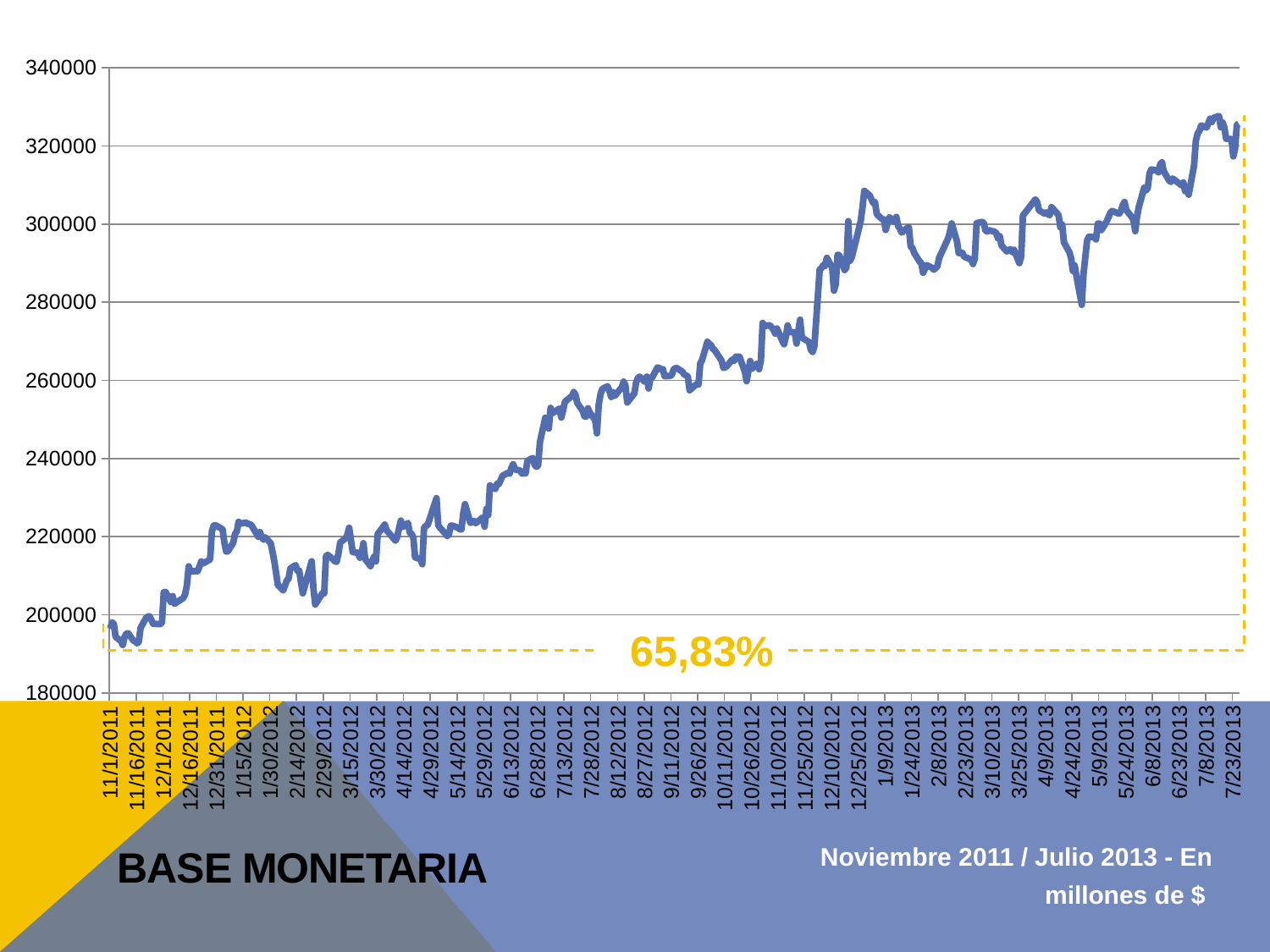

### Chart

| Category | MONTO |
|---|---|
| 41481 | 325733.0 |
| 41480 | 325446.0 |
| 41479 | 319286.0 |
| 41478 | 317336.0 |
| 41477 | 321781.0 |
| 41474 | 321841.0 |
| 41473 | 324739.0 |
| 41472 | 326024.0 |
| 41471 | 324791.0 |
| 41470 | 327673.0 |
| 41467 | 327229.0 |
| 41466 | 326162.0 |
| 41465 | 326998.0 |
| 41463 | 324718.0 |
| 41460 | 325256.0 |
| 41459 | 323827.0 |
| 41458 | 323229.0 |
| 41457 | 321382.0 |
| 41456 | 314997.0 |
| 41453 | 307550.0 |
| 41452 | 308513.0 |
| 41451 | 308415.0 |
| 41450 | 310665.0 |
| 41449 | 309952.0 |
| 41444 | 311680.0 |
| 41443 | 310797.0 |
| 41442 | 311172.0 |
| 41439 | 313554.0 |
| 41438 | 315824.0 |
| 41437 | 315301.0 |
| 41436 | 313271.0 |
| 41435 | 313740.0 |
| 41432 | 314000.0 |
| 41431 | 312931.0 |
| 41430 | 309214.0 |
| 41429 | 308608.0 |
| 41428 | 309305.0 |
| 41425 | 304337.0 |
| 41424 | 301837.0 |
| 41423 | 298207.0 |
| 41422 | 301129.0 |
| 41421 | 301854.0 |
| 41418 | 303575.0 |
| 41417 | 305675.0 |
| 41416 | 304875.0 |
| 41415 | 303457.0 |
| 41414 | 302678.0 |
| 41411 | 303191.0 |
| 41410 | 303372.0 |
| 41409 | 302869.0 |
| 41408 | 301816.0 |
| 41407 | 300727.0 |
| 41404 | 298485.0 |
| 41403 | 300130.0 |
| 41402 | 300154.0 |
| 41401 | 296085.0 |
| 41400 | 296660.0 |
| 41397 | 296781.0 |
| 41396 | 295803.0 |
| 41394 | 287319.0 |
| 41393 | 279361.0 |
| 41390 | 286824.0 |
| 41389 | 289446.0 |
| 41388 | 288016.0 |
| 41387 | 291366.0 |
| 41386 | 292865.0 |
| 41383 | 295335.0 |
| 41382 | 299916.0 |
| 41381 | 299197.0 |
| 41380 | 302237.0 |
| 41379 | 302862.0 |
| 41376 | 304360.0 |
| 41375 | 302284.0 |
| 41374 | 302577.0 |
| 41373 | 302999.0 |
| 41372 | 302725.0 |
| 41369 | 303549.0 |
| 41368 | 305591.0 |
| 41367 | 306334.0 |
| 41360 | 302215.0 |
| 41359 | 291645.0 |
| 41358 | 290024.0 |
| 41355 | 293440.0 |
| 41354 | 292826.0 |
| 41353 | 293576.0 |
| 41352 | 293388.0 |
| 41351 | 293010.0 |
| 41348 | 294513.0 |
| 41347 | 296918.0 |
| 41346 | 296379.0 |
| 41345 | 297738.0 |
| 41344 | 298069.0 |
| 41341 | 298457.0 |
| 41340 | 298108.0 |
| 41339 | 298337.0 |
| 41338 | 300361.0 |
| 41337 | 300562.0 |
| 41334 | 300266.0 |
| 41333 | 291151.0 |
| 41332 | 289812.0 |
| 41331 | 290962.0 |
| 41330 | 291094.0 |
| 41327 | 291707.0 |
| 41326 | 292666.0 |
| 41324 | 292587.0 |
| 41323 | 295588.0 |
| 41320 | 300186.0 |
| 41319 | 297929.0 |
| 41318 | 296321.0 |
| 41313 | 291376.0 |
| 41312 | 289170.0 |
| 41311 | 288756.0 |
| 41310 | 288350.0 |
| 41309 | 288820.0 |
| 41306 | 289527.0 |
| 41304 | 287546.0 |
| 41303 | 289981.0 |
| 41302 | 290421.0 |
| 41299 | 292640.0 |
| 41298 | 293916.0 |
| 41297 | 294252.0 |
| 41296 | 299273.0 |
| 41295 | 298979.0 |
| 41292 | 297834.0 |
| 41291 | 298855.0 |
| 41290 | 299502.0 |
| 41289 | 301854.0 |
| 41288 | 300562.0 |
| 41285 | 301781.0 |
| 41284 | 300103.0 |
| 41283 | 298528.0 |
| 41282 | 301215.0 |
| 41281 | 301269.0 |
| 41278 | 302573.0 |
| 41277 | 305685.0 |
| 41276 | 305407.0 |
| 41274 | 307352.0 |
| 41271 | 308524.0 |
| 41270 | 304317.0 |
| 41269 | 300752.0 |
| 41264 | 291530.0 |
| 41263 | 290587.0 |
| 41262 | 300775.0 |
| 41261 | 288889.0 |
| 41260 | 288264.0 |
| 41257 | 292063.0 |
| 41256 | 292163.0 |
| 41255 | 284572.0 |
| 41254 | 282983.0 |
| 41253 | 288881.0 |
| 41250 | 291370.0 |
| 41249 | 289225.0 |
| 41248 | 289559.0 |
| 41247 | 288737.0 |
| 41246 | 288373.0 |
| 41243 | 268659.0 |
| 41242 | 267299.0 |
| 41241 | 267864.0 |
| 41240 | 269815.0 |
| 41236 | 270969.0 |
| 41235 | 275548.0 |
| 41234 | 272556.0 |
| 41233 | 269428.0 |
| 41232 | 272285.0 |
| 41229 | 272403.0 |
| 41228 | 274068.0 |
| 41227 | 271115.0 |
| 41226 | 269249.0 |
| 41225 | 270115.0 |
| 41222 | 273292.0 |
| 41221 | 272009.0 |
| 41220 | 273057.0 |
| 41218 | 274126.0 |
| 41215 | 273947.0 |
| 41214 | 274720.0 |
| 41213 | 265116.0 |
| 41212 | 262866.0 |
| 41211 | 264328.0 |
| 41208 | 262998.0 |
| 41207 | 264965.0 |
| 41206 | 262370.0 |
| 41205 | 259802.0 |
| 41204 | 262226.0 |
| 41201 | 266060.0 |
| 41200 | 266041.0 |
| 41199 | 266089.0 |
| 41198 | 264999.0 |
| 41197 | 265352.0 |
| 41194 | 263697.0 |
| 41193 | 263383.0 |
| 41192 | 263172.0 |
| 41191 | 265049.0 |
| 41187 | 267785.0 |
| 41186 | 268131.0 |
| 41185 | 269069.0 |
| 41184 | 269365.0 |
| 41183 | 269906.0 |
| 41180 | 265189.0 |
| 41179 | 264362.0 |
| 41178 | 258915.0 |
| 41177 | 259088.0 |
| 41173 | 257485.0 |
| 41172 | 261059.0 |
| 41171 | 261283.0 |
| 41170 | 261501.0 |
| 41169 | 262215.0 |
| 41166 | 263128.0 |
| 41165 | 263168.0 |
| 41164 | 262748.0 |
| 41163 | 261404.0 |
| 41162 | 261157.0 |
| 41159 | 261080.0 |
| 41158 | 262918.0 |
| 41157 | 262778.0 |
| 41156 | 263169.0 |
| 41155 | 263314.0 |
| 41152 | 260758.0 |
| 41151 | 260352.0 |
| 41150 | 257941.0 |
| 41149 | 260975.0 |
| 41148 | 259606.0 |
| 41145 | 260950.0 |
| 41144 | 260602.0 |
| 41143 | 259479.0 |
| 41142 | 256697.0 |
| 41138 | 254346.0 |
| 41137 | 258710.0 |
| 41136 | 259703.0 |
| 41135 | 258284.0 |
| 41134 | 257730.0 |
| 41131 | 256041.0 |
| 41130 | 256948.0 |
| 41129 | 255758.0 |
| 41128 | 257322.0 |
| 41127 | 258501.0 |
| 41124 | 257816.0 |
| 41123 | 256441.0 |
| 41122 | 253776.0 |
| 41121 | 246461.0 |
| 41120 | 249888.0 |
| 41117 | 251750.0 |
| 41116 | 252856.0 |
| 41115 | 250748.0 |
| 41114 | 250808.0 |
| 41113 | 252210.0 |
| 41110 | 254216.0 |
| 41109 | 256297.0 |
| 41108 | 257024.0 |
| 41107 | 255945.0 |
| 41106 | 255662.0 |
| 41103 | 254507.0 |
| 41102 | 252248.0 |
| 41101 | 250507.0 |
| 41100 | 252803.0 |
| 41096 | 251611.0 |
| 41095 | 252970.0 |
| 41094 | 247682.0 |
| 41093 | 248643.0 |
| 41092 | 250434.0 |
| 41089 | 244158.0 |
| 41088 | 238157.0 |
| 41087 | 237897.0 |
| 41086 | 238446.0 |
| 41085 | 240126.0 |
| 41082 | 239399.0 |
| 41081 | 236228.0 |
| 41079 | 236150.0 |
| 41078 | 236894.0 |
| 41075 | 237254.0 |
| 41074 | 238529.0 |
| 41073 | 237580.0 |
| 41072 | 236094.0 |
| 41071 | 236334.0 |
| 41068 | 235559.0 |
| 41067 | 234458.0 |
| 41066 | 233473.0 |
| 41065 | 233544.0 |
| 41064 | 232186.0 |
| 41061 | 233103.0 |
| 41060 | 225512.0 |
| 41059 | 227105.0 |
| 41058 | 222549.0 |
| 41057 | 224929.0 |
| 41053 | 223429.0 |
| 41052 | 224041.0 |
| 41051 | 223659.0 |
| 41050 | 223537.0 |
| 41047 | 228321.0 |
| 41046 | 225934.0 |
| 41045 | 221841.0 |
| 41044 | 221888.0 |
| 41043 | 222302.0 |
| 41040 | 222797.0 |
| 41039 | 222839.0 |
| 41038 | 220611.0 |
| 41037 | 220130.0 |
| 41036 | 220770.0 |
| 41033 | 222245.0 |
| 41032 | 222940.0 |
| 41031 | 229851.0 |
| 41026 | 222914.0 |
| 41025 | 222794.0 |
| 41024 | 222195.0 |
| 41023 | 212937.0 |
| 41022 | 214245.0 |
| 41019 | 214694.0 |
| 41018 | 219849.0 |
| 41017 | 220691.0 |
| 41016 | 221033.0 |
| 41015 | 223515.0 |
| 41012 | 222467.0 |
| 41011 | 224108.0 |
| 41010 | 222156.0 |
| 41009 | 219943.0 |
| 41008 | 218964.0 |
| 41003 | 221643.0 |
| 41002 | 223089.0 |
| 40998 | 220625.0 |
| 40997 | 213667.0 |
| 40996 | 214873.0 |
| 40995 | 213831.0 |
| 40994 | 212451.0 |
| 40991 | 214232.0 |
| 40990 | 218320.0 |
| 40989 | 215699.0 |
| 40988 | 214596.0 |
| 40987 | 215849.0 |
| 40984 | 216052.0 |
| 40983 | 219215.0 |
| 40982 | 222280.0 |
| 40981 | 220485.0 |
| 40980 | 219539.0 |
| 40977 | 218545.0 |
| 40976 | 215705.0 |
| 40975 | 213576.0 |
| 40974 | 213654.0 |
| 40973 | 214217.0 |
| 40970 | 215324.0 |
| 40969 | 214979.0 |
| 40968 | 205437.0 |
| 40967 | 205499.0 |
| 40963 | 202637.0 |
| 40962 | 206530.0 |
| 40961 | 213701.0 |
| 40956 | 205493.0 |
| 40955 | 208305.0 |
| 40954 | 211290.0 |
| 40953 | 211243.0 |
| 40952 | 212703.0 |
| 40949 | 211873.0 |
| 40948 | 209244.0 |
| 40947 | 208760.0 |
| 40946 | 207464.0 |
| 40945 | 206232.0 |
| 40942 | 207632.0 |
| 40941 | 210812.0 |
| 40940 | 213769.0 |
| 40939 | 216117.0 |
| 40938 | 218323.0 |
| 40935 | 219817.0 |
| 40934 | 219217.0 |
| 40933 | 219755.0 |
| 40932 | 221173.0 |
| 40931 | 219942.0 |
| 40928 | 222304.0 |
| 40927 | 223038.0 |
| 40926 | 223211.0 |
| 40925 | 223306.0 |
| 40924 | 223612.0 |
| 40921 | 223329.0 |
| 40920 | 223790.0 |
| 40919 | 221376.0 |
| 40918 | 220699.0 |
| 40917 | 218463.0 |
| 40914 | 216247.0 |
| 40913 | 216193.0 |
| 40912 | 218474.0 |
| 40911 | 221897.0 |
| 40907 | 222922.0 |
| 40906 | 222824.0 |
| 40905 | 221321.0 |
| 40904 | 214157.0 |
| 40900 | 213129.0 |
| 40899 | 213652.0 |
| 40898 | 212290.0 |
| 40897 | 211150.0 |
| 40896 | 211179.0 |
| 40893 | 211099.0 |
| 40892 | 212390.0 |
| 40891 | 207548.0 |
| 40890 | 205275.0 |
| 40889 | 204297.0 |
| 40884 | 202805.0 |
| 40883 | 204790.0 |
| 40882 | 203279.0 |
| 40879 | 205842.0 |
| 40878 | 205741.0 |
| 40877 | 198013.0 |
| 40876 | 197597.0 |
| 40872 | 197712.0 |
| 40871 | 198776.0 |
| 40870 | 199605.0 |
| 40869 | 199535.0 |
| 40868 | 199142.0 |
| 40865 | 196599.0 |
| 40864 | 193073.0 |
| 40863 | 192709.0 |
| 40862 | 193220.0 |
| 40861 | 193360.0 |
| 40858 | 195266.0 |
| 40857 | 195179.0 |
| 40856 | 194327.0 |
| 40855 | 192280.0 |
| 40854 | 193278.0 |
| 40851 | 194328.0 |
| 40850 | 197649.0 |
| 40849 | 198063.0 |
| 40848 | 196427.0 |

65,83%
# Base Monetaria
Noviembre 2011 / Julio 2013 - En millones de $